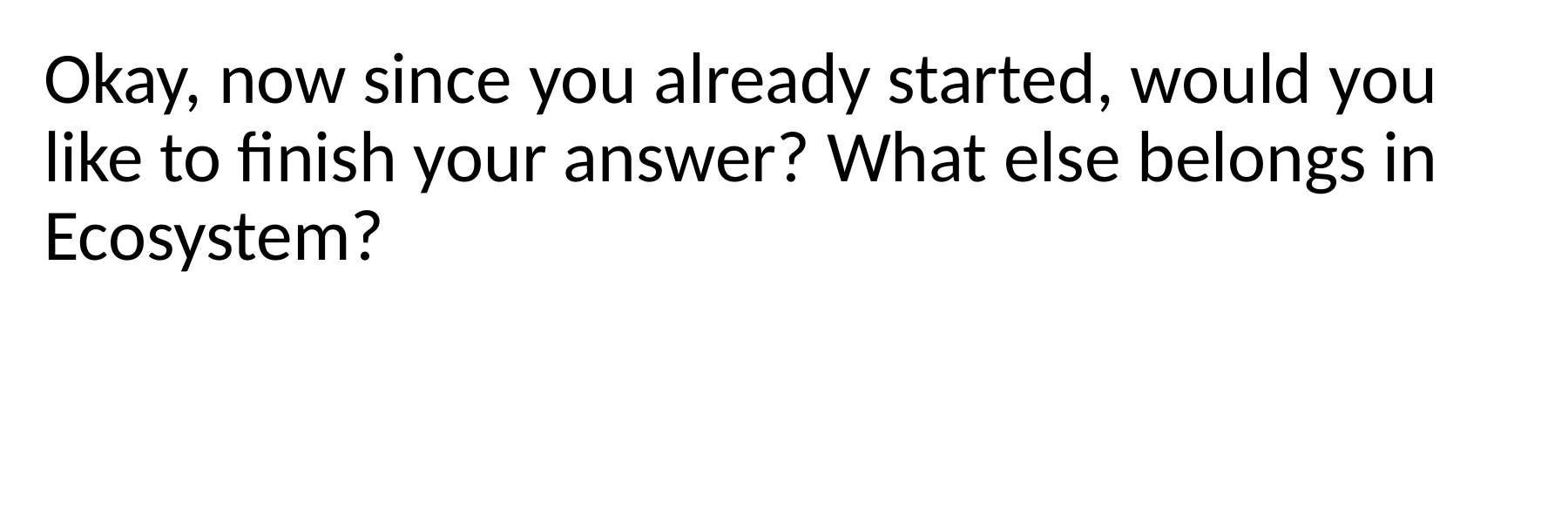

Okay, now since you already started, would you like to finish your answer? What else belongs in Ecosystem?